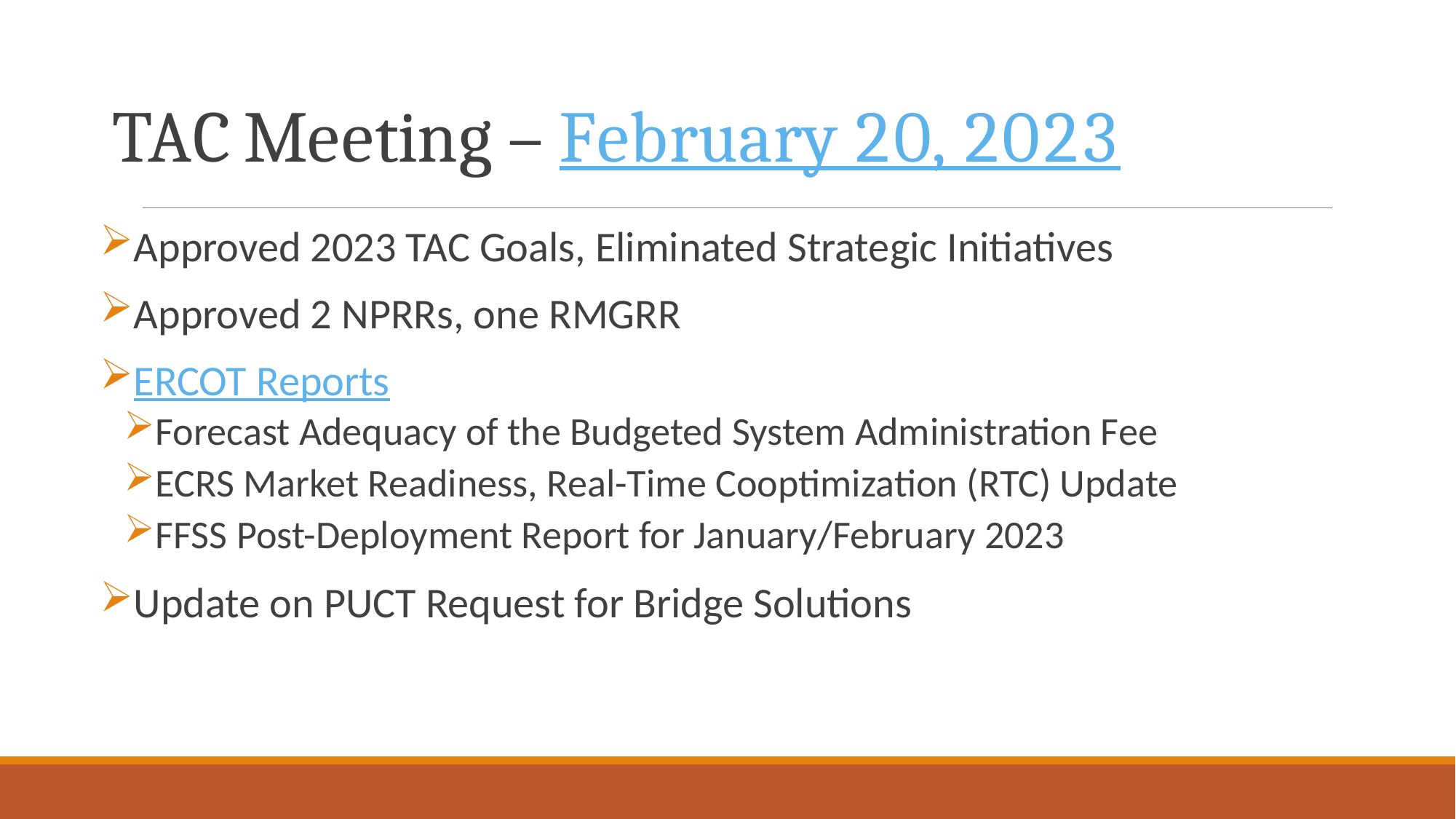

# TAC Meeting – February 20, 2023
Approved 2023 TAC Goals, Eliminated Strategic Initiatives
Approved 2 NPRRs, one RMGRR
ERCOT Reports
Forecast Adequacy of the Budgeted System Administration Fee
ECRS Market Readiness, Real-Time Cooptimization (RTC) Update
FFSS Post-Deployment Report for January/February 2023
Update on PUCT Request for Bridge Solutions